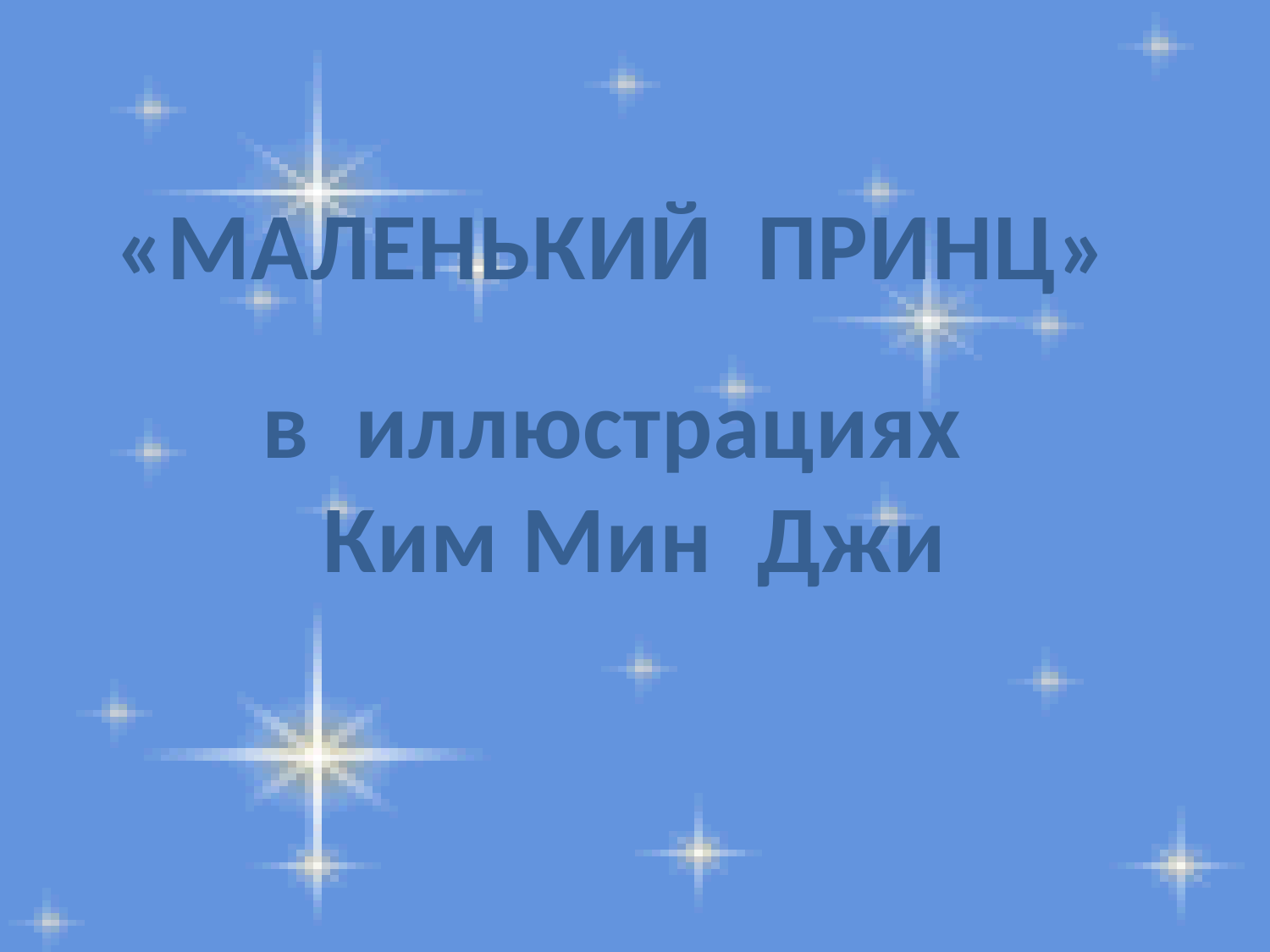

«МАЛЕНЬКИЙ  ПРИНЦ»
в  иллюстрациях
Ким Мин  Джи